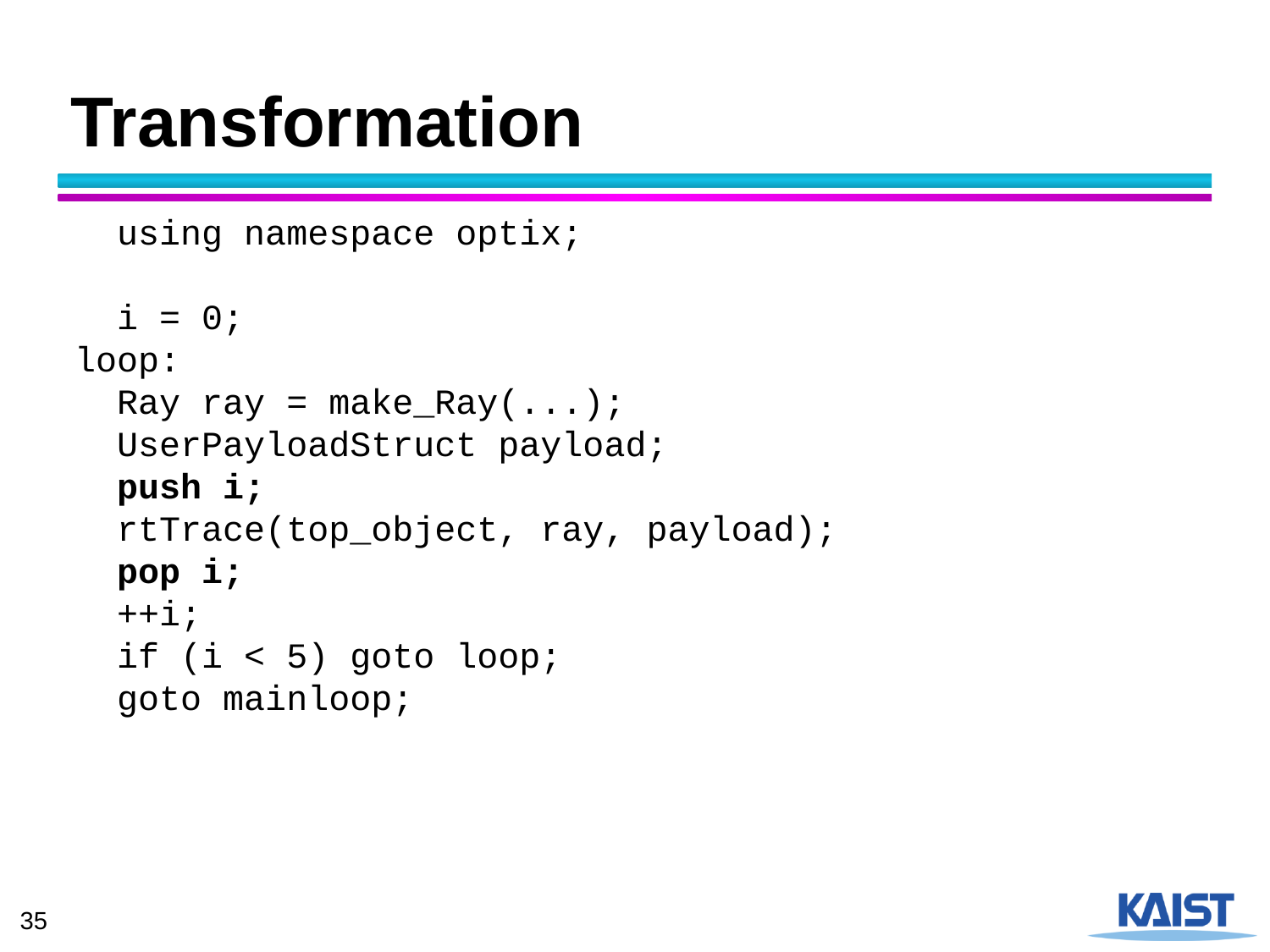

# Transformation
  using namespace optix;

  i = 0;
loop:
  Ray ray = make_Ray(...);
  UserPayloadStruct payload;
  push i;
  rtTrace(top_object, ray, payload);
  pop i;
  ++i;
  if (i < 5) goto loop;
  goto mainloop;